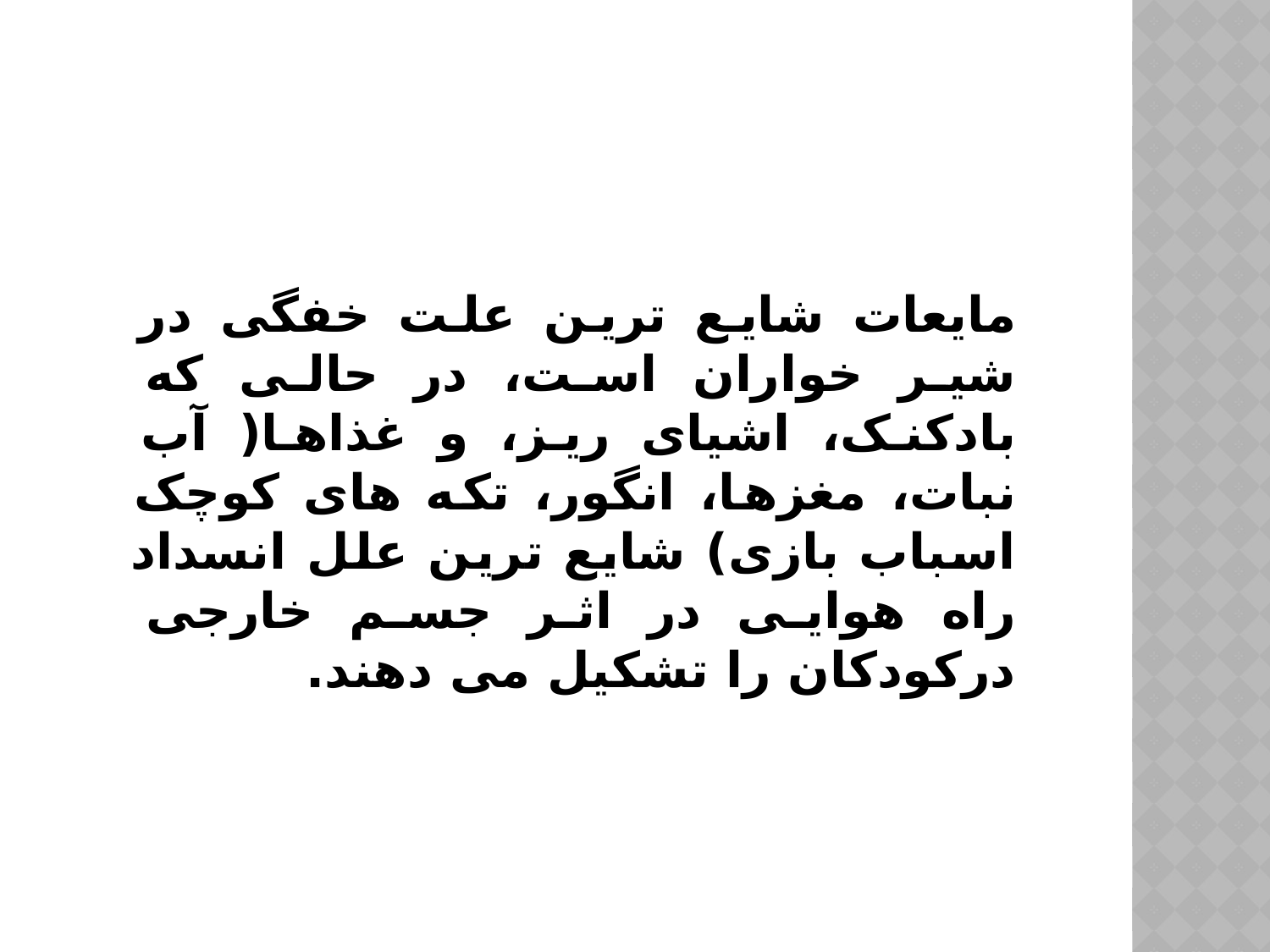

مایعات شایع ترین علت خفگی در شیر خواران است، در حالی که بادکنک، اشیای ریز، و غذاها( آب نبات، مغزها، انگور، تکه های کوچک اسباب بازی) شایع ترین علل انسداد راه هوایی در اثر جسم خارجی درکودکان را تشکیل می دهند.